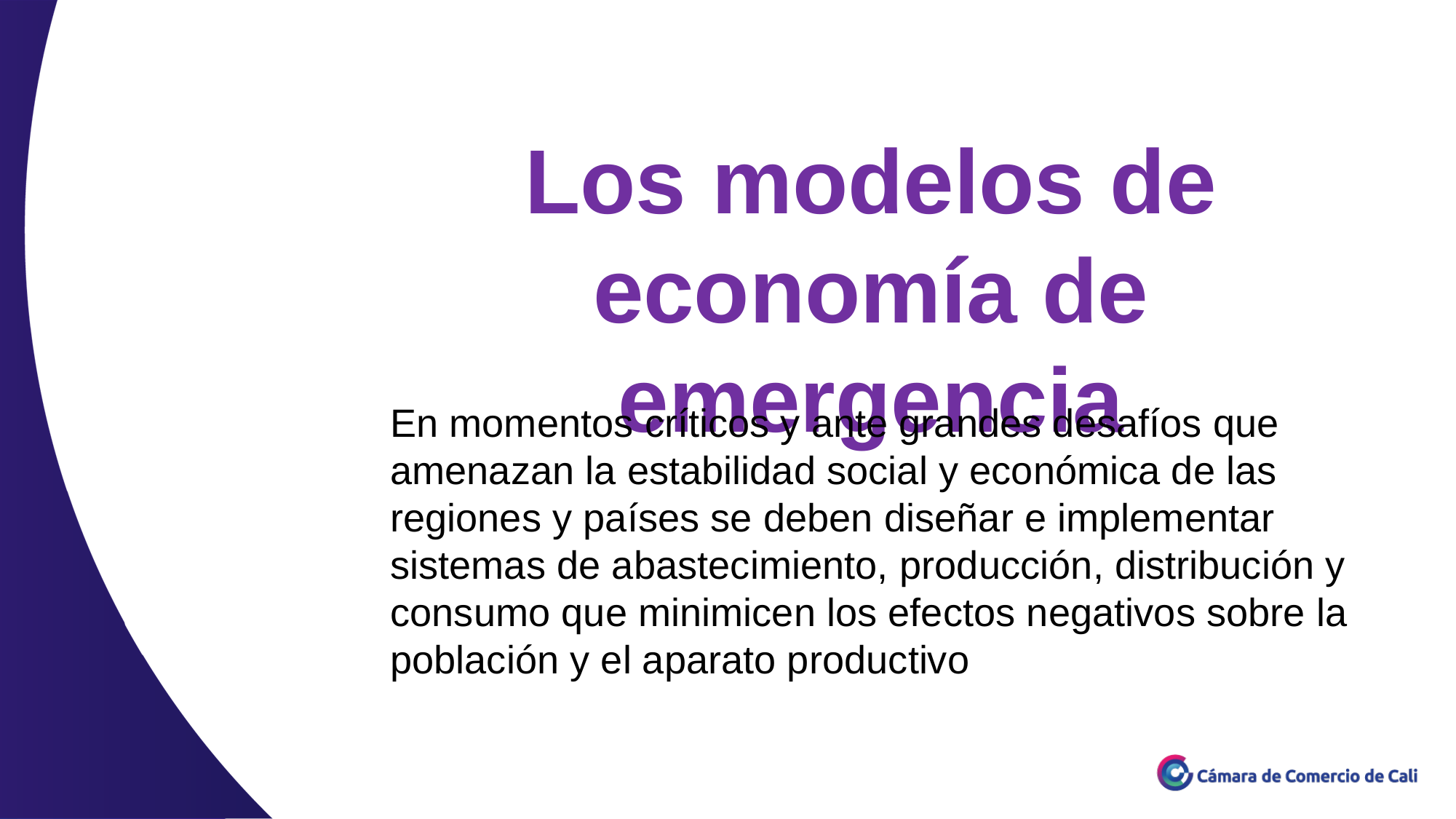

Los modelos de economía de emergencia
En momentos críticos y ante grandes desafíos que amenazan la estabilidad social y económica de las regiones y países se deben diseñar e implementar sistemas de abastecimiento, producción, distribución y consumo que minimicen los efectos negativos sobre la población y el aparato productivo